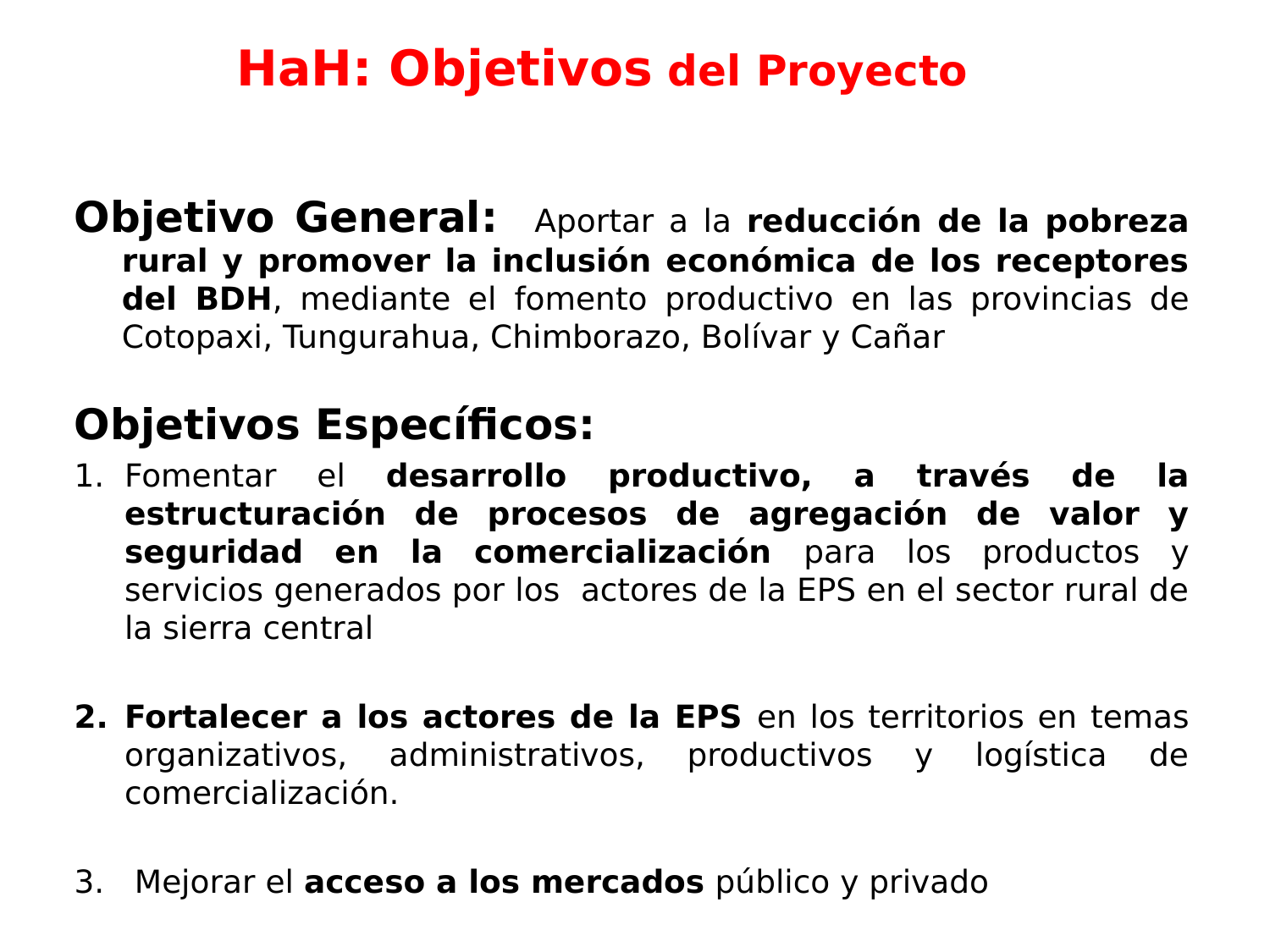

HaH: Objetivos del Proyecto
Objetivo General:  Aportar a la reducción de la pobreza rural y promover la inclusión económica de los receptores del BDH, mediante el fomento productivo en las provincias de Cotopaxi, Tungurahua, Chimborazo, Bolívar y Cañar

Objetivos Específicos:
Fomentar el desarrollo productivo, a través de la estructuración de procesos de agregación de valor y seguridad en la comercialización para los productos y servicios generados por los  actores de la EPS en el sector rural de la sierra central

Fortalecer a los actores de la EPS en los territorios en temas organizativos, administrativos, productivos y logística de comercialización.

 Mejorar el acceso a los mercados público y privado

Promocionar y comunicar la inclusión económica de los actores de la EPS y de los receptores del BDH.